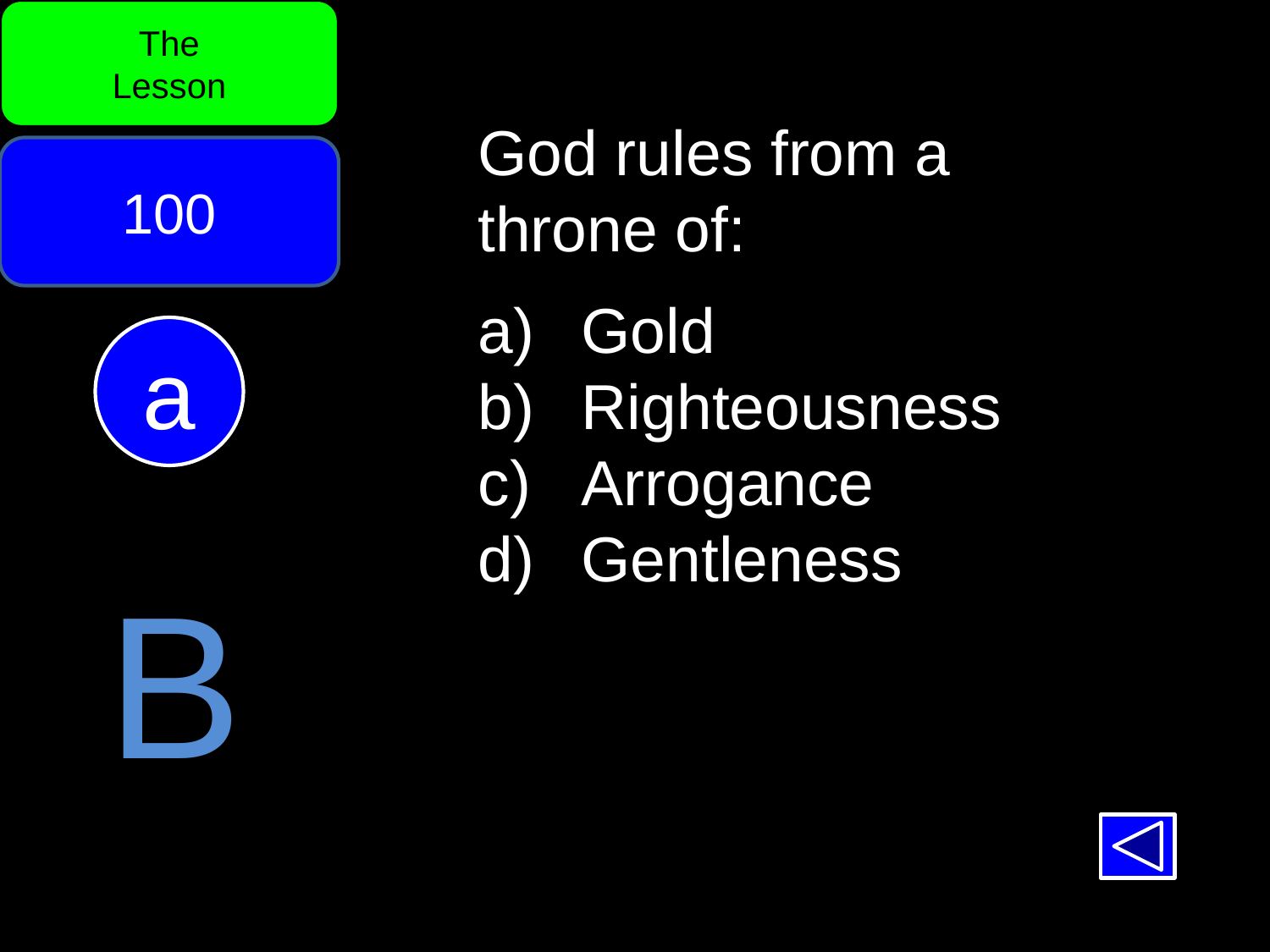

The
Lesson
God rules from a
throne of:

Gold
Righteousness
Arrogance
Gentleness
100
a
B